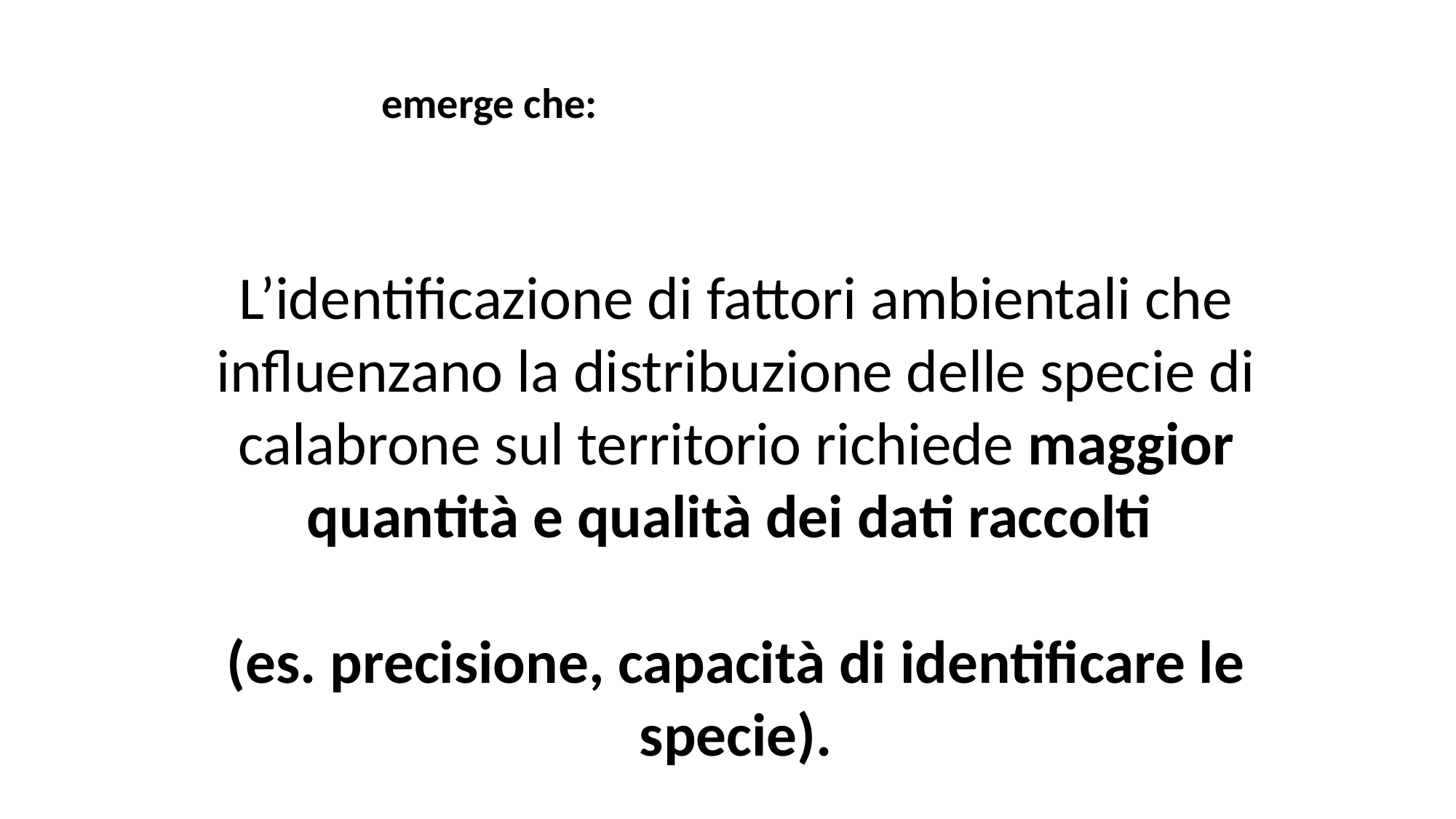

emerge che:
L’identificazione di fattori ambientali che influenzano la distribuzione delle specie di calabrone sul territorio richiede maggior quantità e qualità dei dati raccolti

(es. precisione, capacità di identificare le specie).